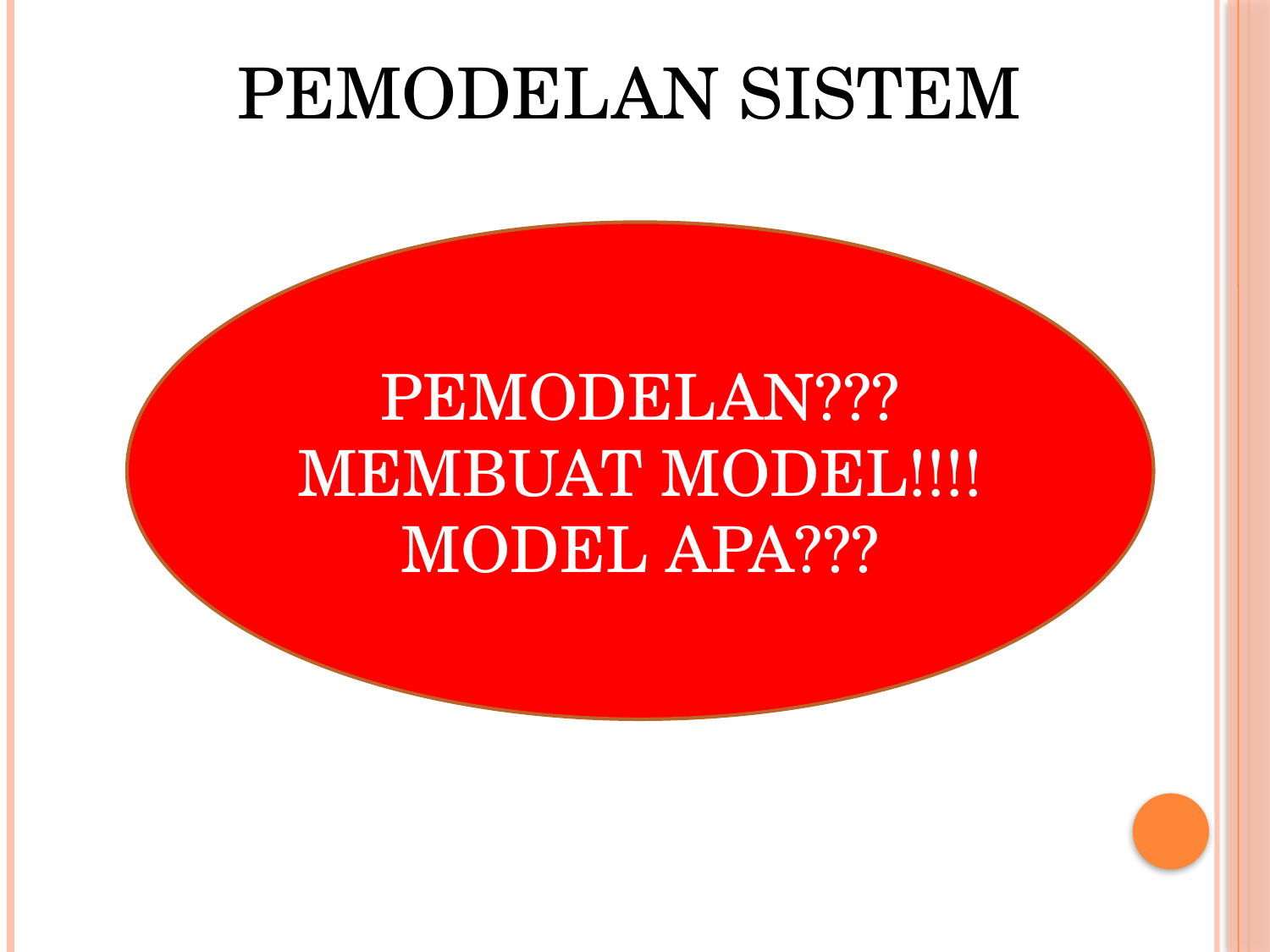

PEMODELAN SISTEM
PEMODELAN???
MEMBUAT MODEL!!!!
MODEL APA???